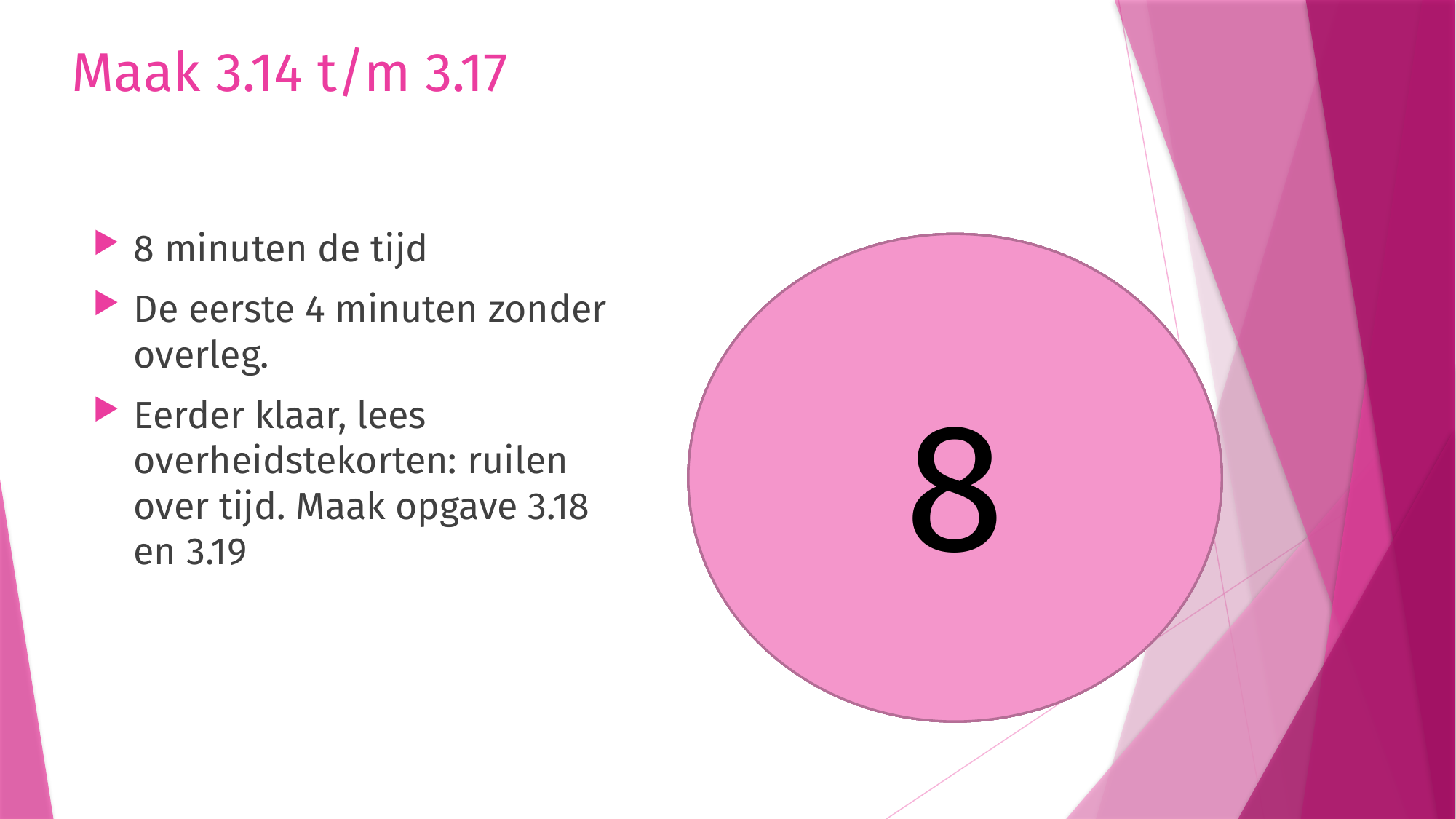

# Maak 3.14 t/m 3.17
8 minuten de tijd
De eerste 4 minuten zonder overleg.
Eerder klaar, lees overheidstekorten: ruilen over tijd. Maak opgave 3.18 en 3.19
8
5
6
7
4
3
1
2